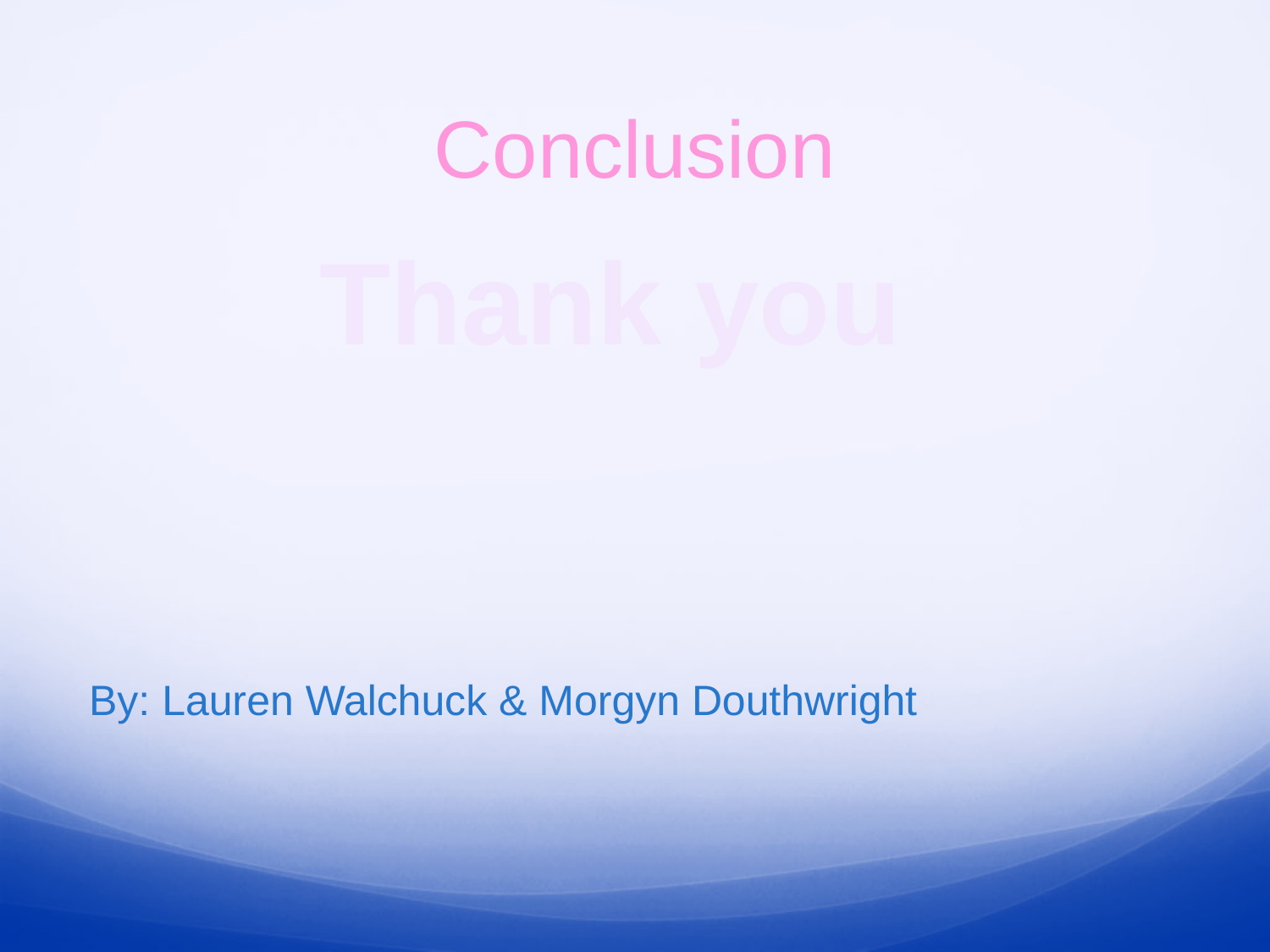

# Conclusion
                Thank you
By: Lauren Walchuck & Morgyn Douthwright